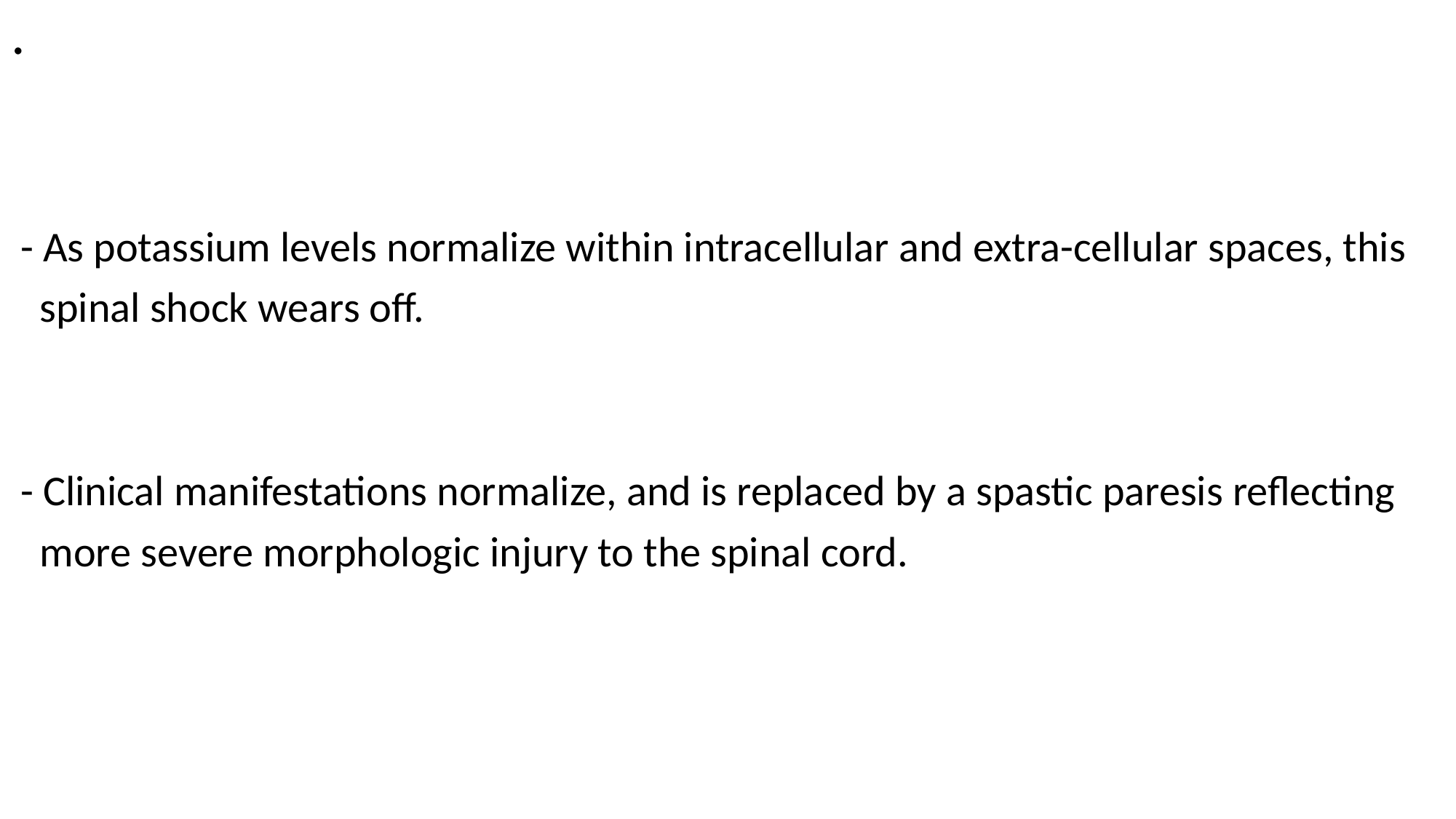

# .

 - As potassium levels normalize within intracellular and extra-cellular spaces, this
   spinal shock wears off.

 - Clinical manifestations normalize, and is replaced by a spastic paresis reflecting
   more severe morphologic injury to the spinal cord.